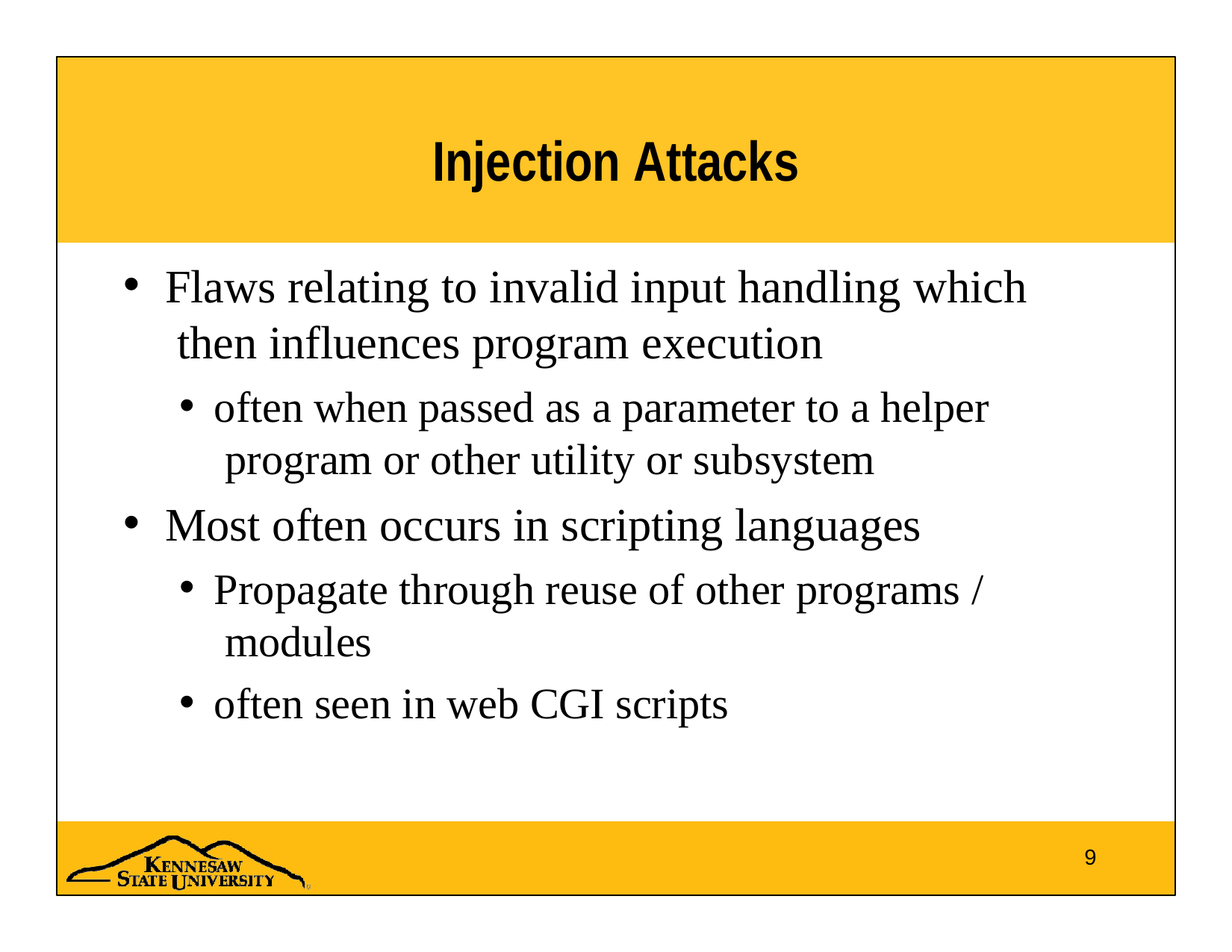

# Injection Attacks
Flaws relating to invalid input handling which  then influences program execution
often when passed as a parameter to a helper  program or other utility or subsystem
Most often occurs in scripting languages
Propagate through reuse of other programs /  modules
often seen in web CGI scripts

9